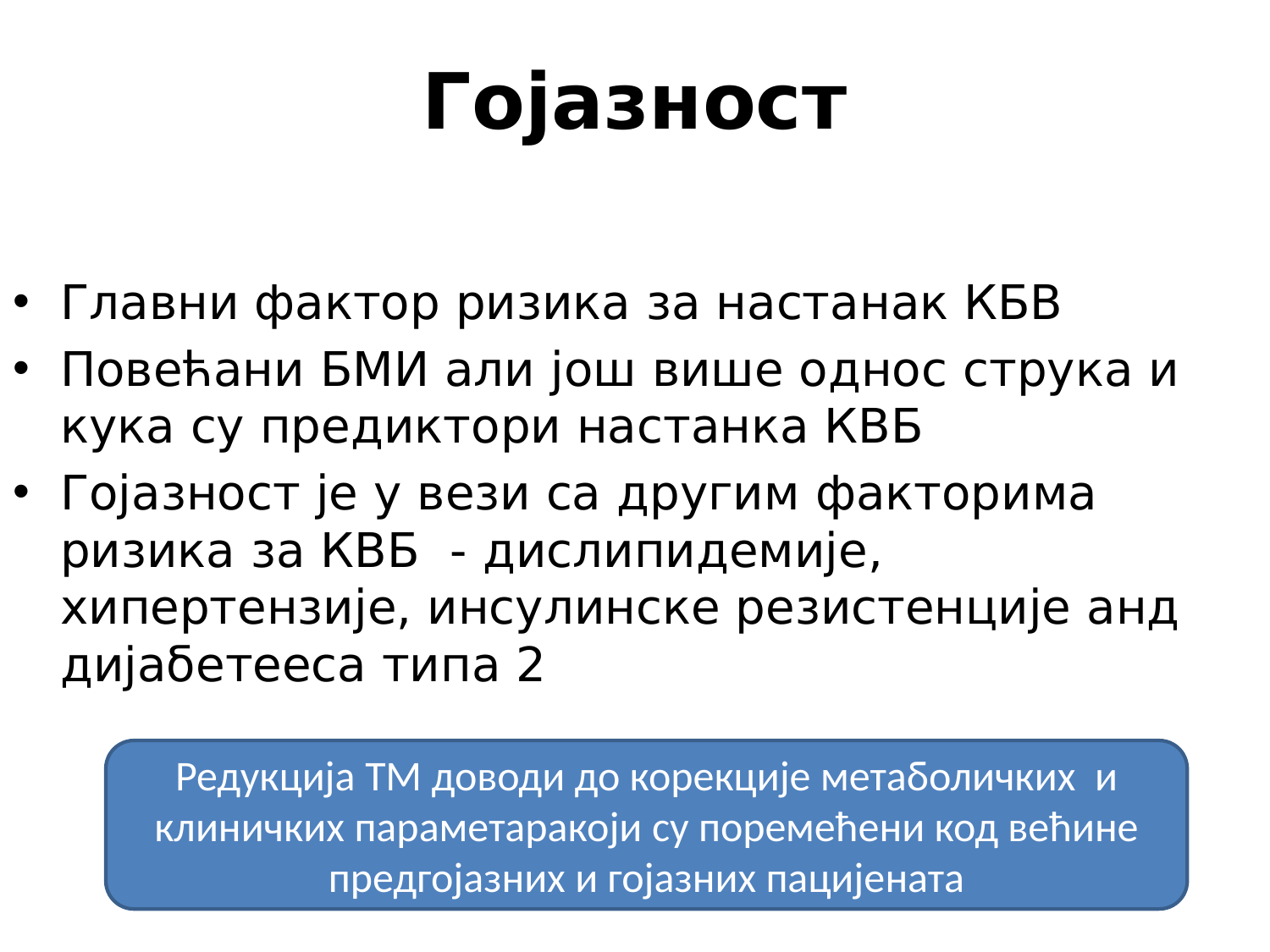

# Гојазност

Главни фактор ризика за настанак КБВ
Повећани БМИ али још више однос струка и кука су предиктори настанка КВБ
Гојазност је у вези са другим факторима ризика за КВБ  - дислипидемије, хипертензије, инсулинске резистенције анд дијабетееса типа 2

Редукција ТМ доводи до корекције метаболичких  и клиничких параметаракоји су поремећени код већине предгојазних и гојазних пацијената